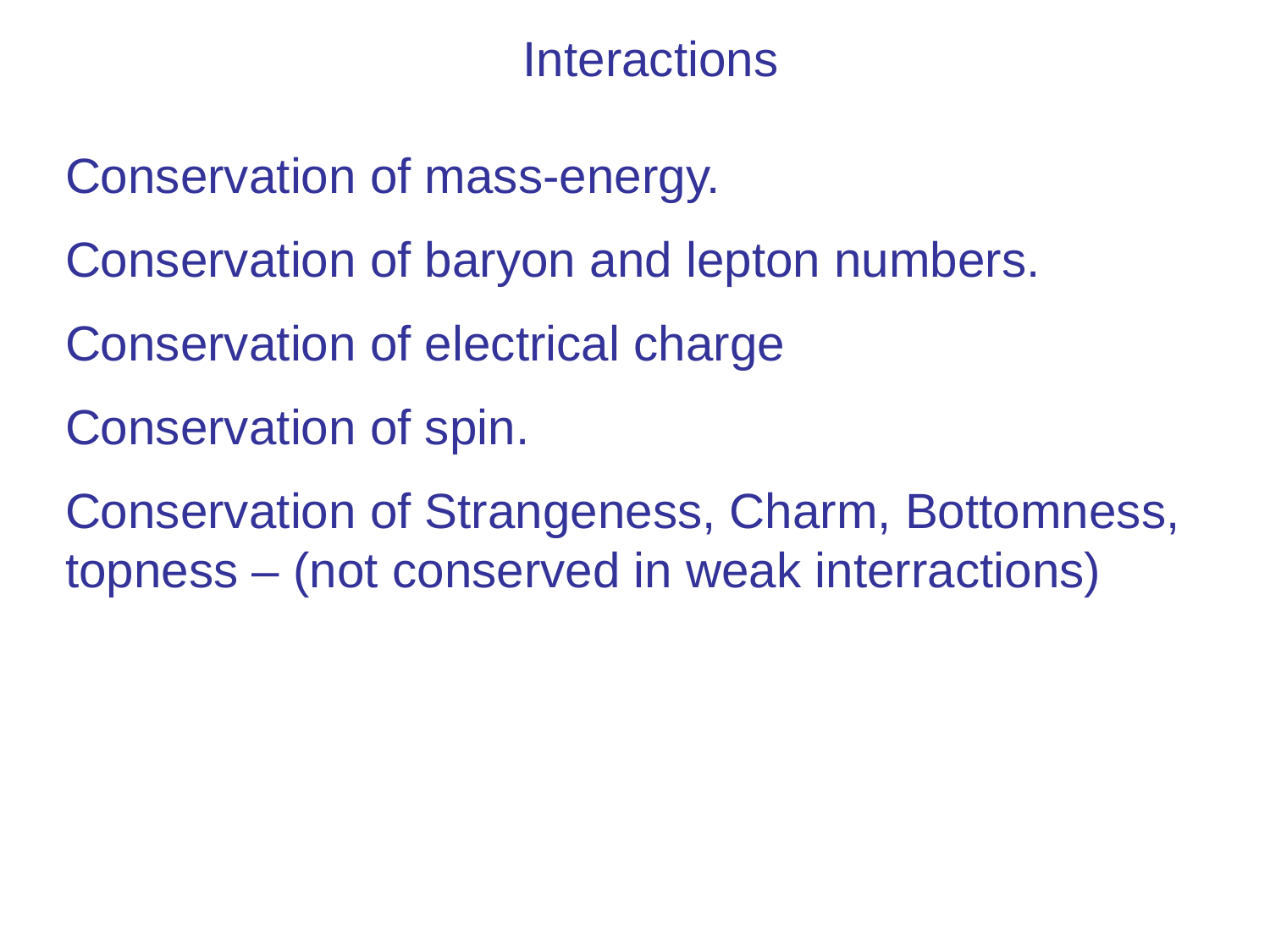

Interactions
Conservation of mass-energy.
Conservation of baryon and lepton numbers.
Conservation of electrical charge
Conservation of spin.
Conservation of Strangeness, Charm, Bottomness, topness – (not conserved in weak interractions)